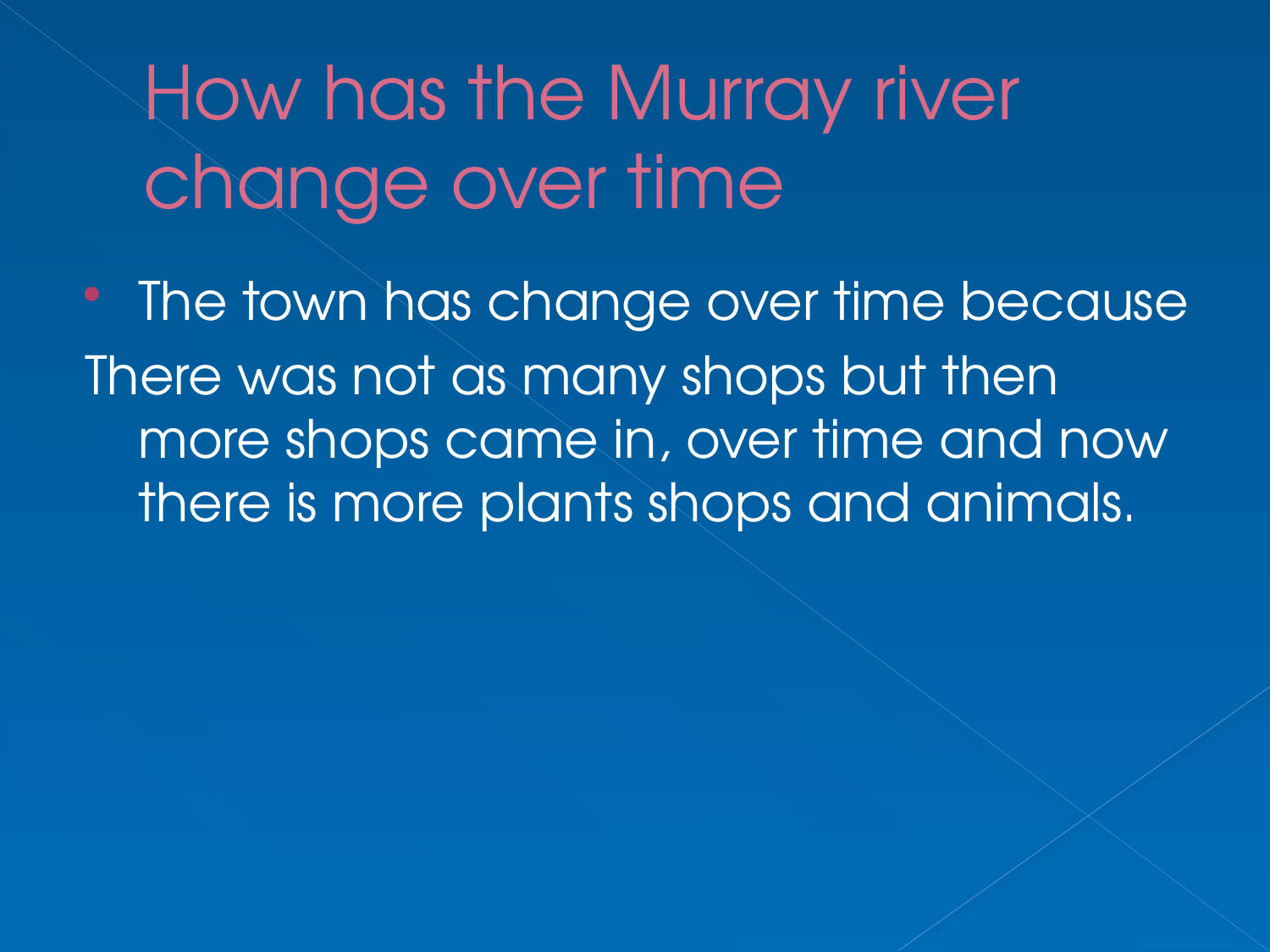

# How has the Murray river change over time
The town has change over time because
There was not as many shops but then more shops came in, over time and now there is more plants shops and animals.